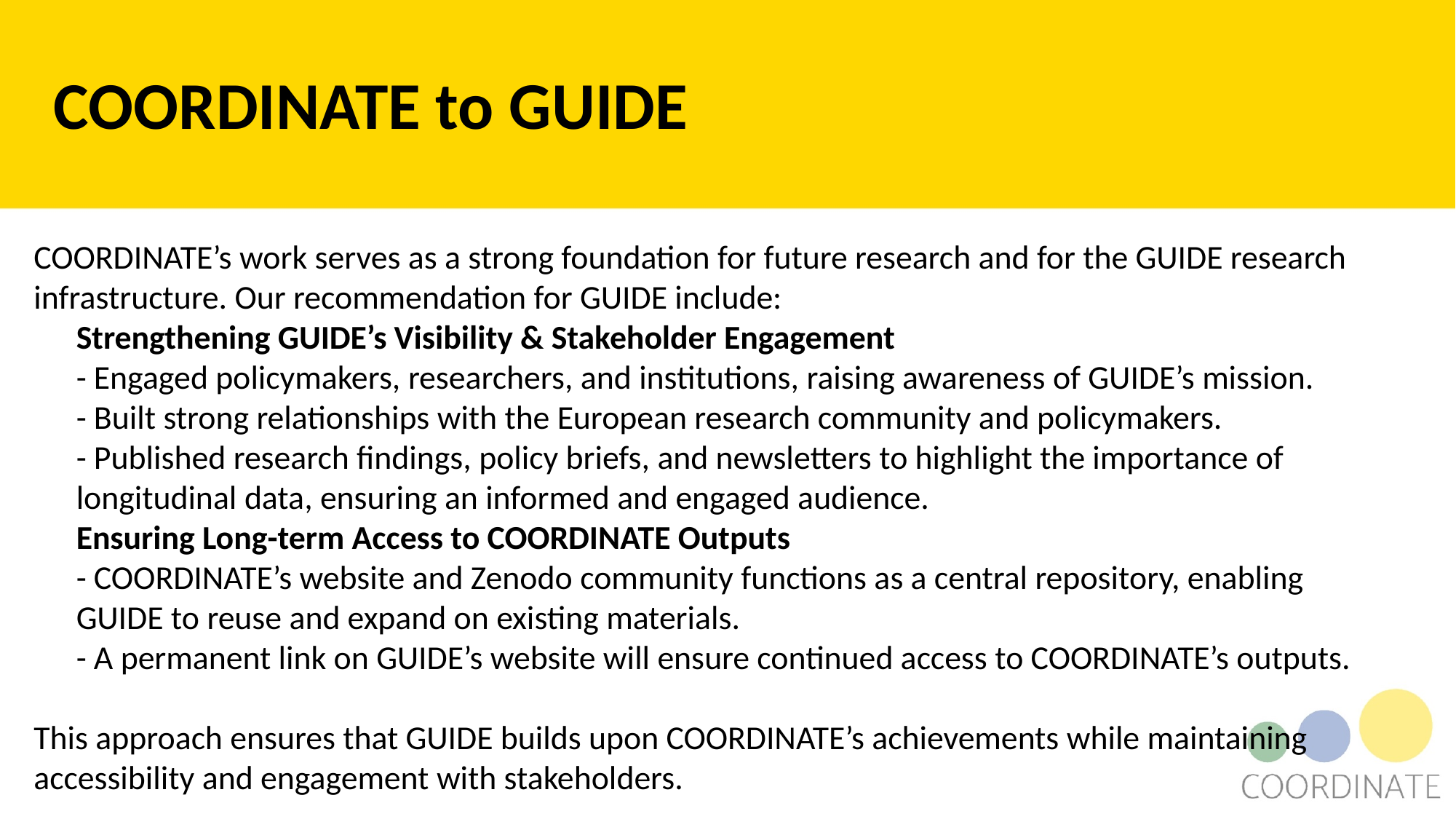

# COORDINATE to GUIDE

COORDINATE’s work serves as a strong foundation for future research and for the GUIDE research infrastructure. Our recommendation for GUIDE include:
Strengthening GUIDE’s Visibility & Stakeholder Engagement
- Engaged policymakers, researchers, and institutions, raising awareness of GUIDE’s mission.
- Built strong relationships with the European research community and policymakers.
- Published research findings, policy briefs, and newsletters to highlight the importance of longitudinal data, ensuring an informed and engaged audience.
Ensuring Long-term Access to COORDINATE Outputs
- COORDINATE’s website and Zenodo community functions as a central repository, enabling GUIDE to reuse and expand on existing materials.
- A permanent link on GUIDE’s website will ensure continued access to COORDINATE’s outputs.

This approach ensures that GUIDE builds upon COORDINATE’s achievements while maintaining accessibility and engagement with stakeholders.